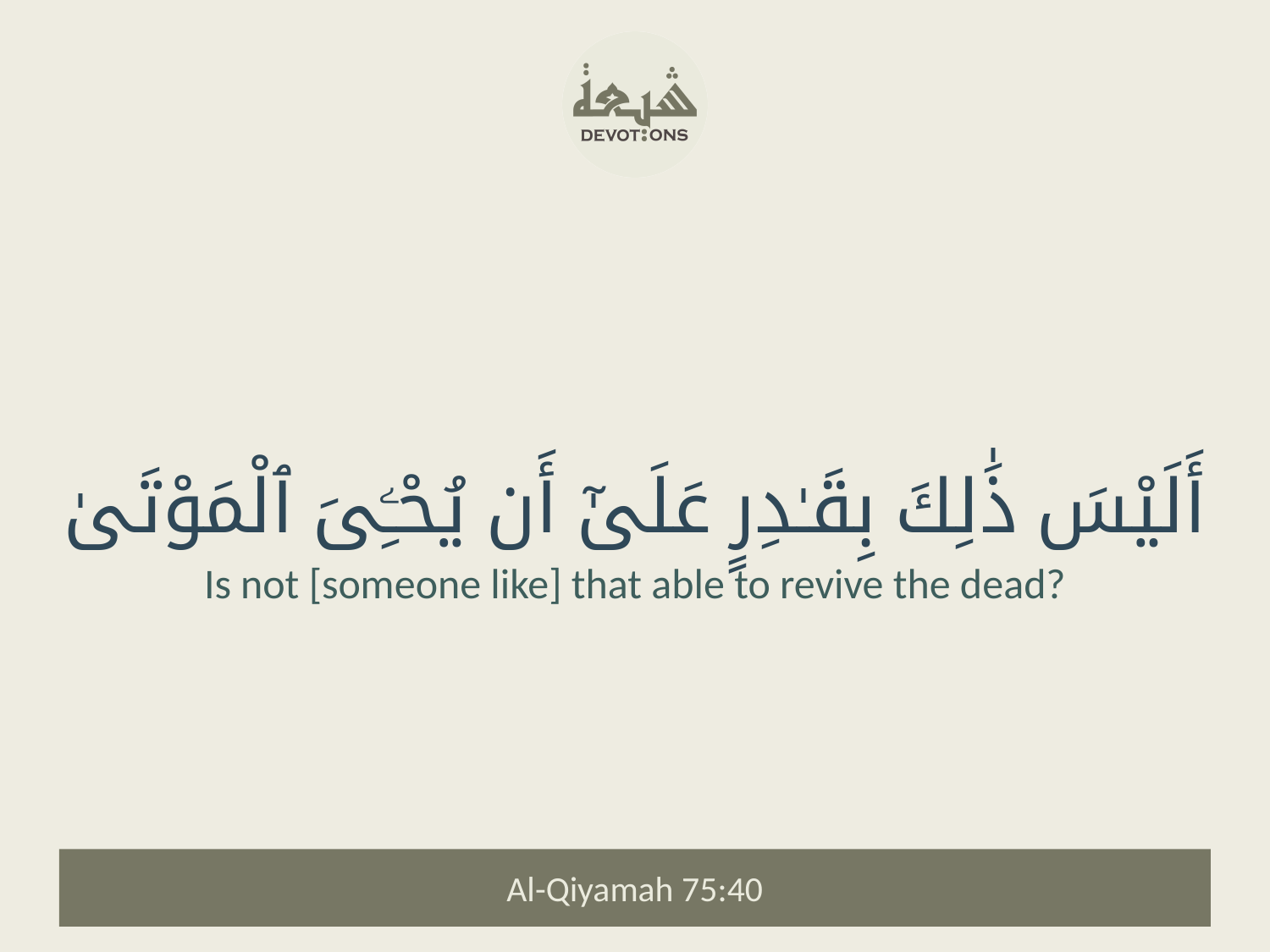

أَلَيْسَ ذَٰلِكَ بِقَـٰدِرٍ عَلَىٰٓ أَن يُحْـِۧىَ ٱلْمَوْتَىٰ
Is not [someone like] that able to revive the dead?
Al-Qiyamah 75:40